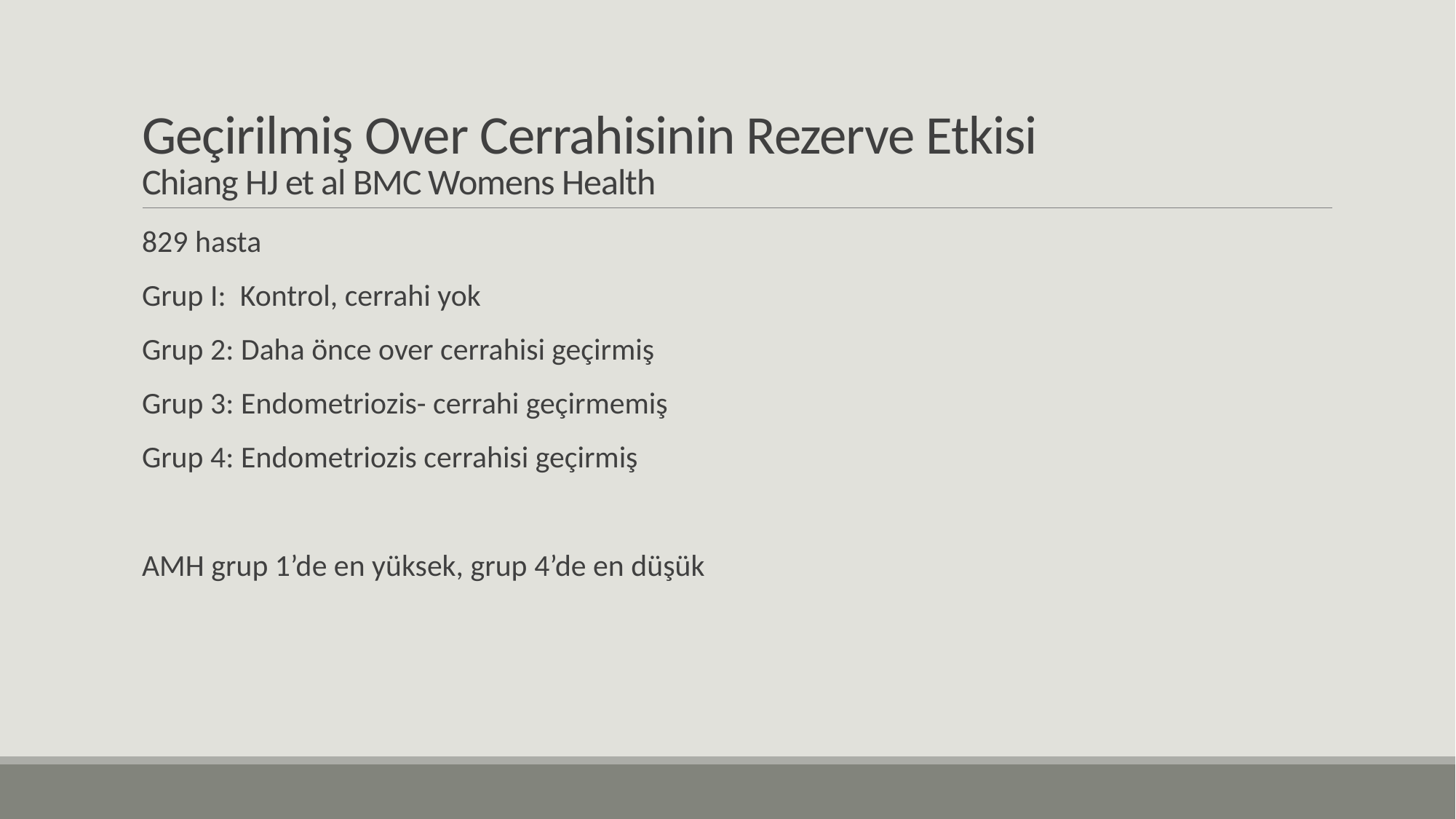

# Geçirilmiş Over Cerrahisinin Rezerve Etkisi Chiang HJ et al BMC Womens Health
829 hasta
Grup I:  Kontrol, cerrahi yok
Grup 2: Daha önce over cerrahisi geçirmiş
Grup 3: Endometriozis- cerrahi geçirmemiş
Grup 4: Endometriozis cerrahisi geçirmiş

AMH grup 1’de en yüksek, grup 4’de en düşük